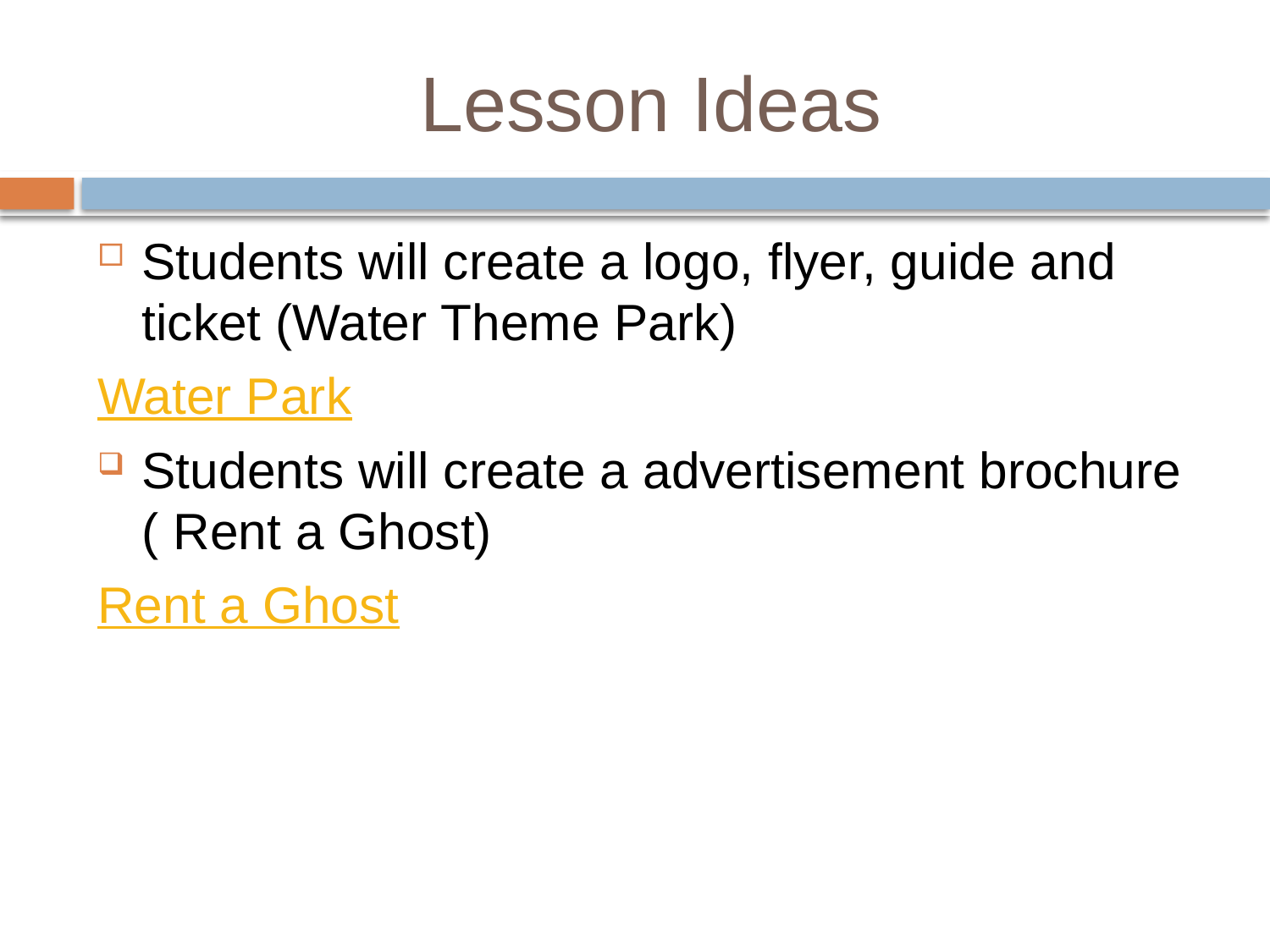

# Lesson Ideas
Students will create a logo, flyer, guide and ticket (Water Theme Park)
Water Park
Students will create a advertisement brochure ( Rent a Ghost)
Rent a Ghost